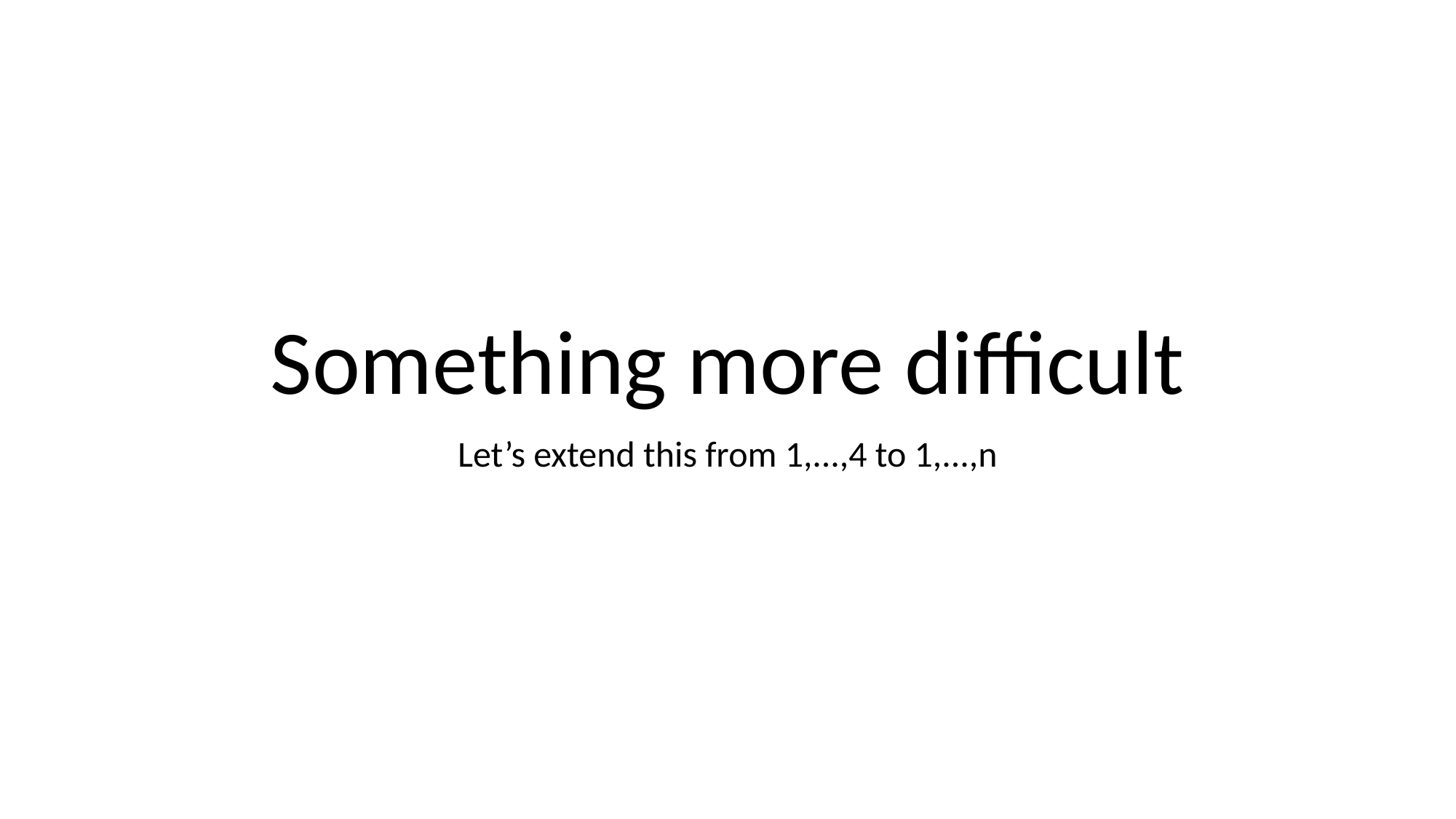

# Something more difficult
Let’s extend this from 1,...,4 to 1,...,n